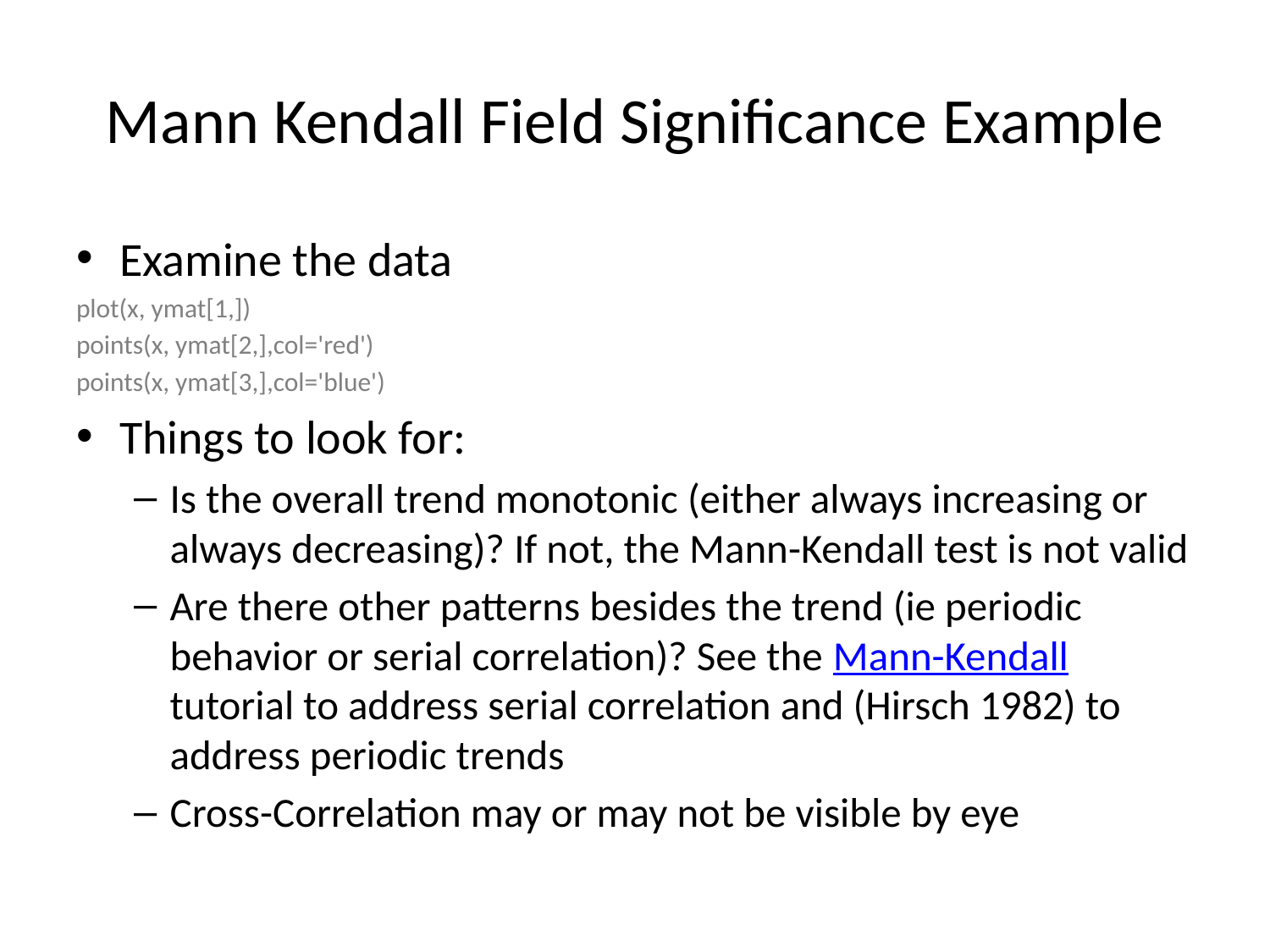

# Mann Kendall Field Significance Example
Examine the data
plot(x, ymat[1,])
points(x, ymat[2,],col='red')
points(x, ymat[3,],col='blue')
Things to look for:
Is the overall trend monotonic (either always increasing or always decreasing)? If not, the Mann-Kendall test is not valid
Are there other patterns besides the trend (ie periodic behavior or serial correlation)? See the Mann-Kendall tutorial to address serial correlation and (Hirsch 1982) to address periodic trends
Cross-Correlation may or may not be visible by eye